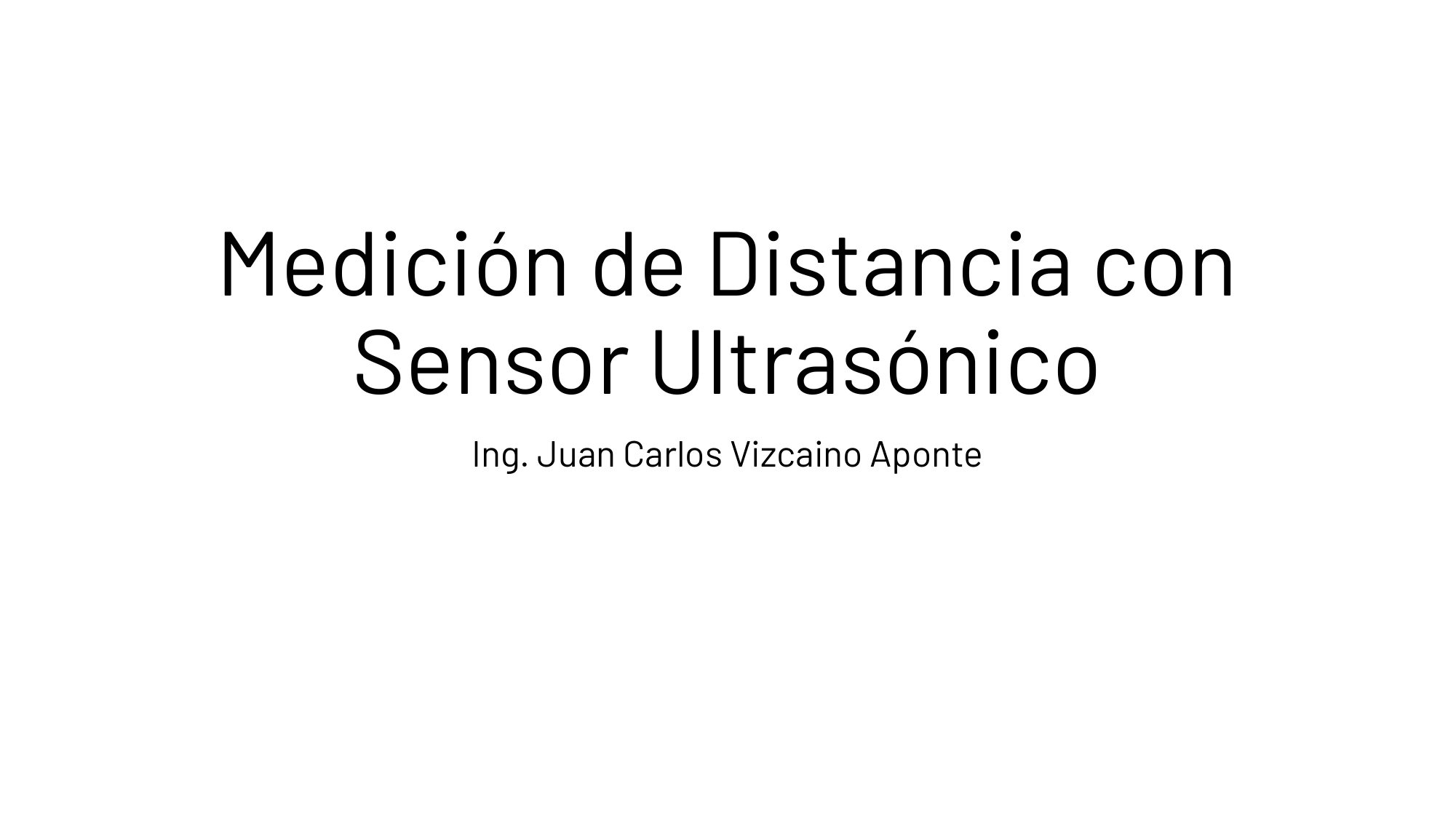

# Medición de Distancia con Sensor Ultrasónico
Ing. Juan Carlos Vizcaino Aponte